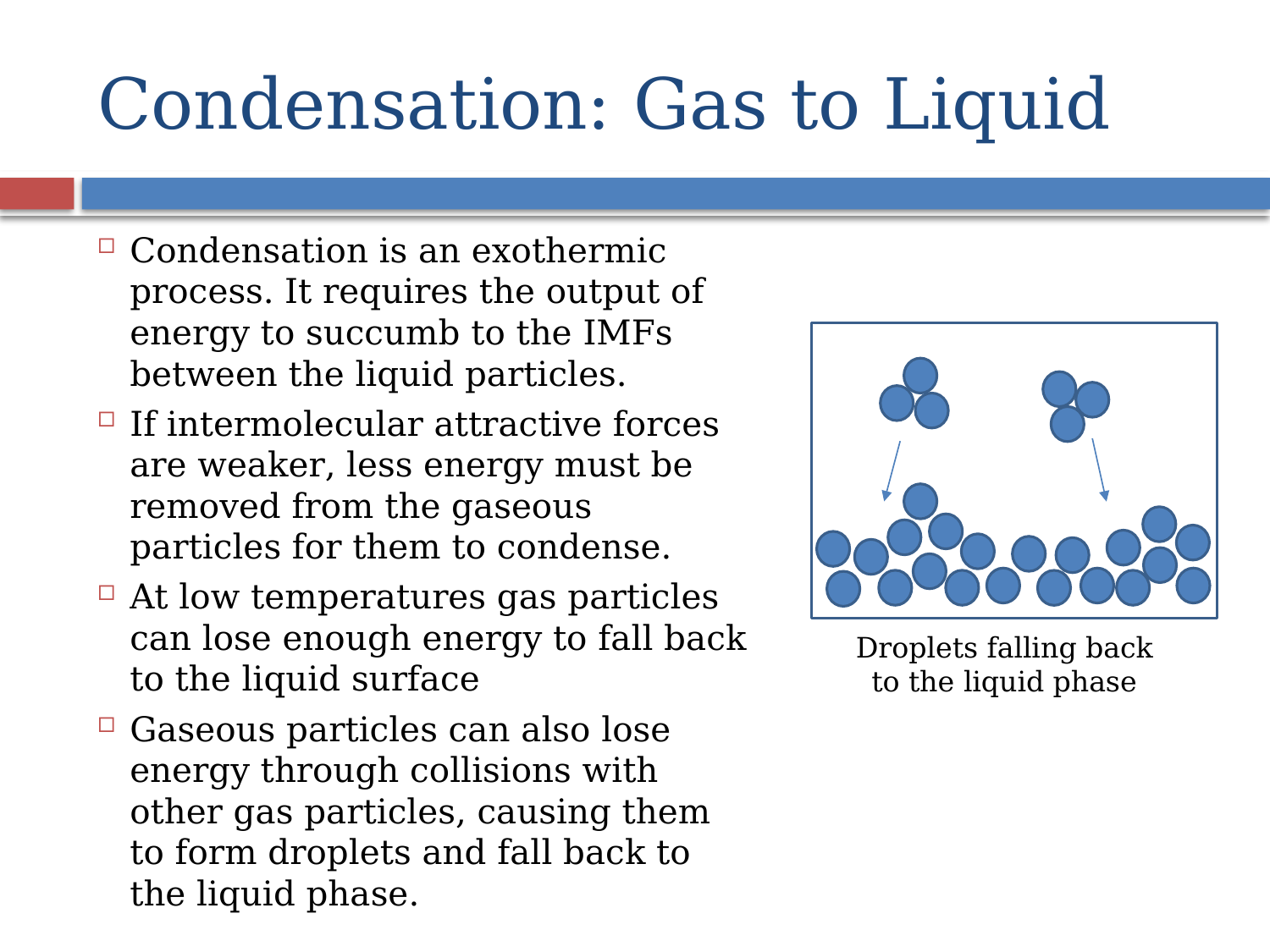

# Condensation: Gas to Liquid
Condensation is an exothermic process. It requires the output of energy to succumb to the IMFs between the liquid particles.
If intermolecular attractive forces are weaker, less energy must be removed from the gaseous particles for them to condense.
At low temperatures gas particles can lose enough energy to fall back to the liquid surface
Gaseous particles can also lose energy through collisions with other gas particles, causing them to form droplets and fall back to the liquid phase.

Droplets falling back to the liquid phase